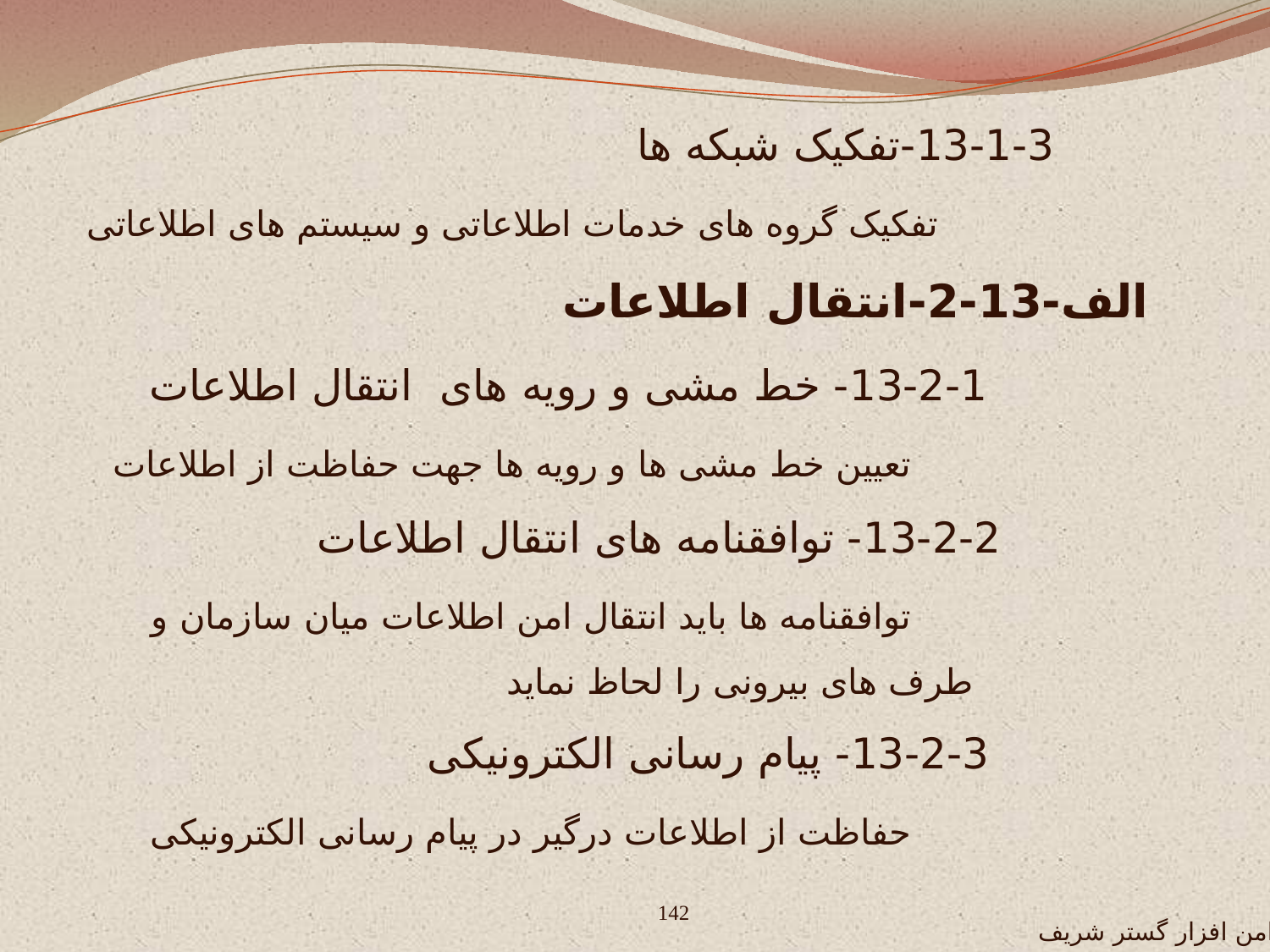

13-1-3-تفکیک شبکه ها
           تفکیک گروه های خدمات اطلاعاتی و سیستم های اطلاعاتی
الف-13-2-انتقال اطلاعات
          13-2-1- خط مشی و رویه های  انتقال اطلاعات
                تعیین خط مشی ها و رویه ها جهت حفاظت از اطلاعات
            13-2-2- توافقنامه های انتقال اطلاعات
                توافقنامه ها باید انتقال امن اطلاعات میان سازمان و طرف های بیرونی را لحاظ نماید
             13-2-3- پیام رسانی الکترونیکی
                حفاظت از اطلاعات درگیر در پیام رسانی الکترونیکی